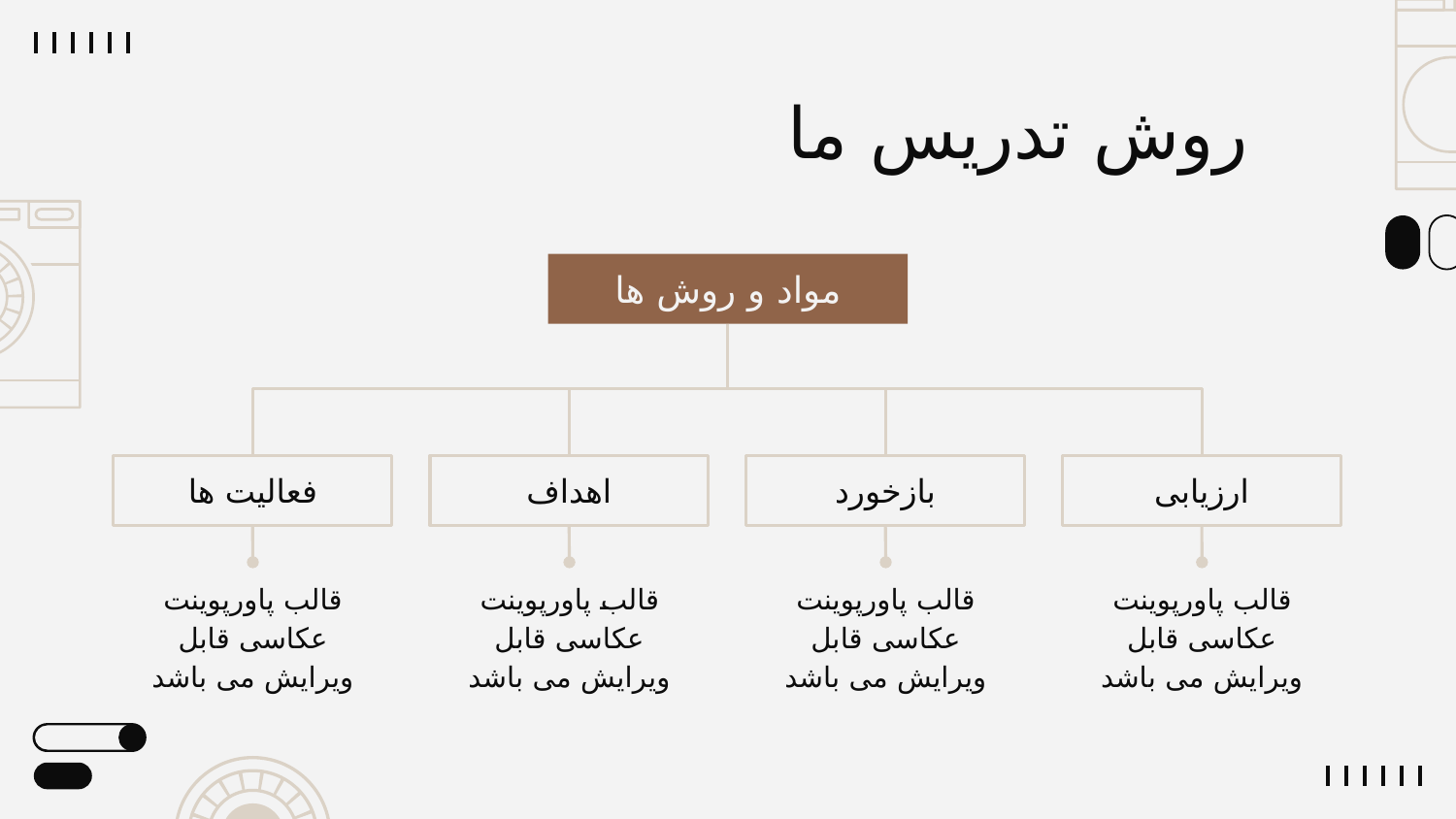

# روش تدریس ما
مواد و روش ها
فعالیت ها
اهداف
بازخورد
ارزیابی
قالب پاورپوینت عکاسی قابل ویرایش می باشد
قالب پاورپوینت عکاسی قابل ویرایش می باشد
قالب پاورپوینت عکاسی قابل ویرایش می باشد
قالب پاورپوینت عکاسی قابل ویرایش می باشد